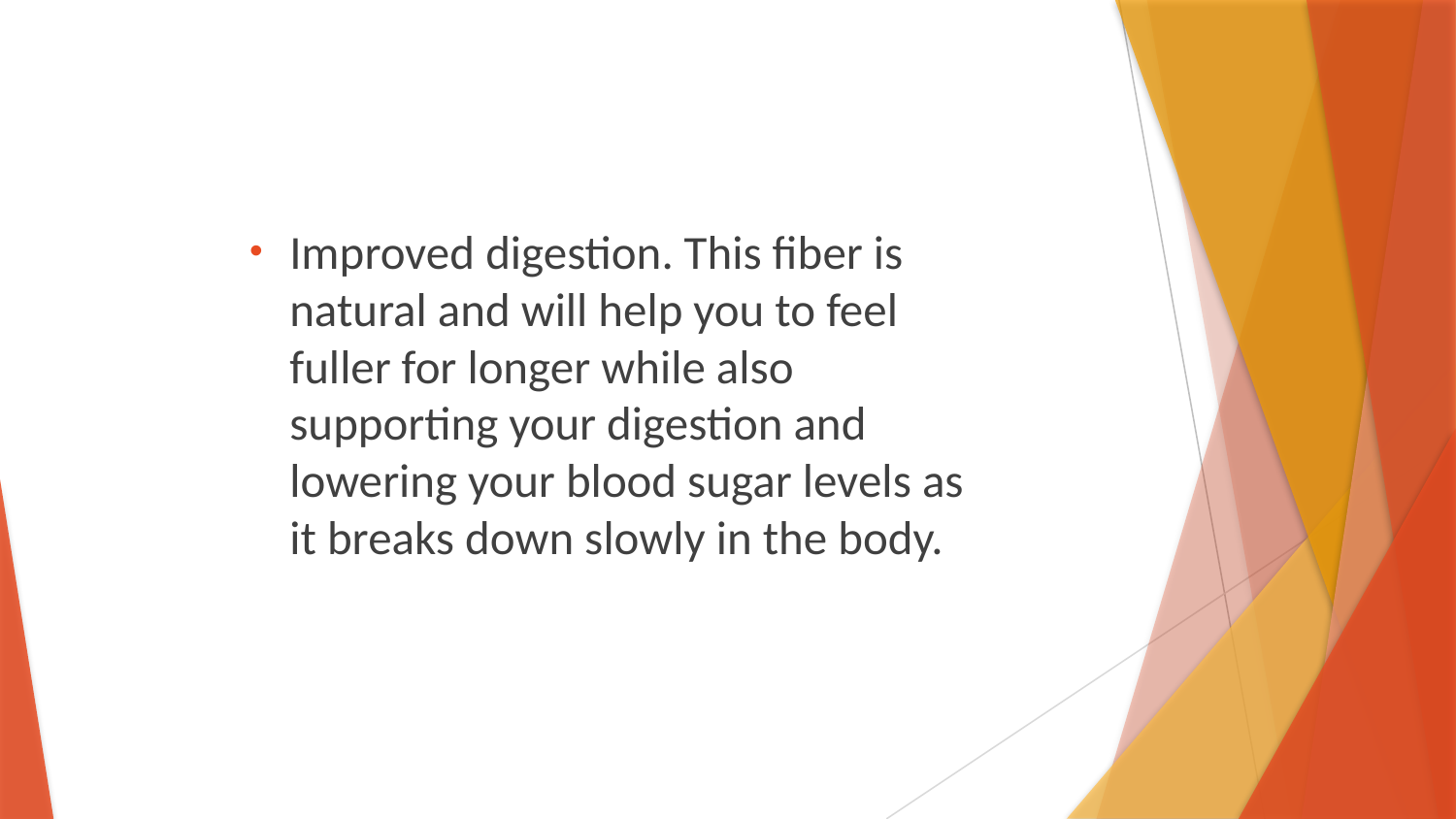

Improved digestion. This fiber is natural and will help you to feel fuller for longer while also supporting your digestion and lowering your blood sugar levels as it breaks down slowly in the body.